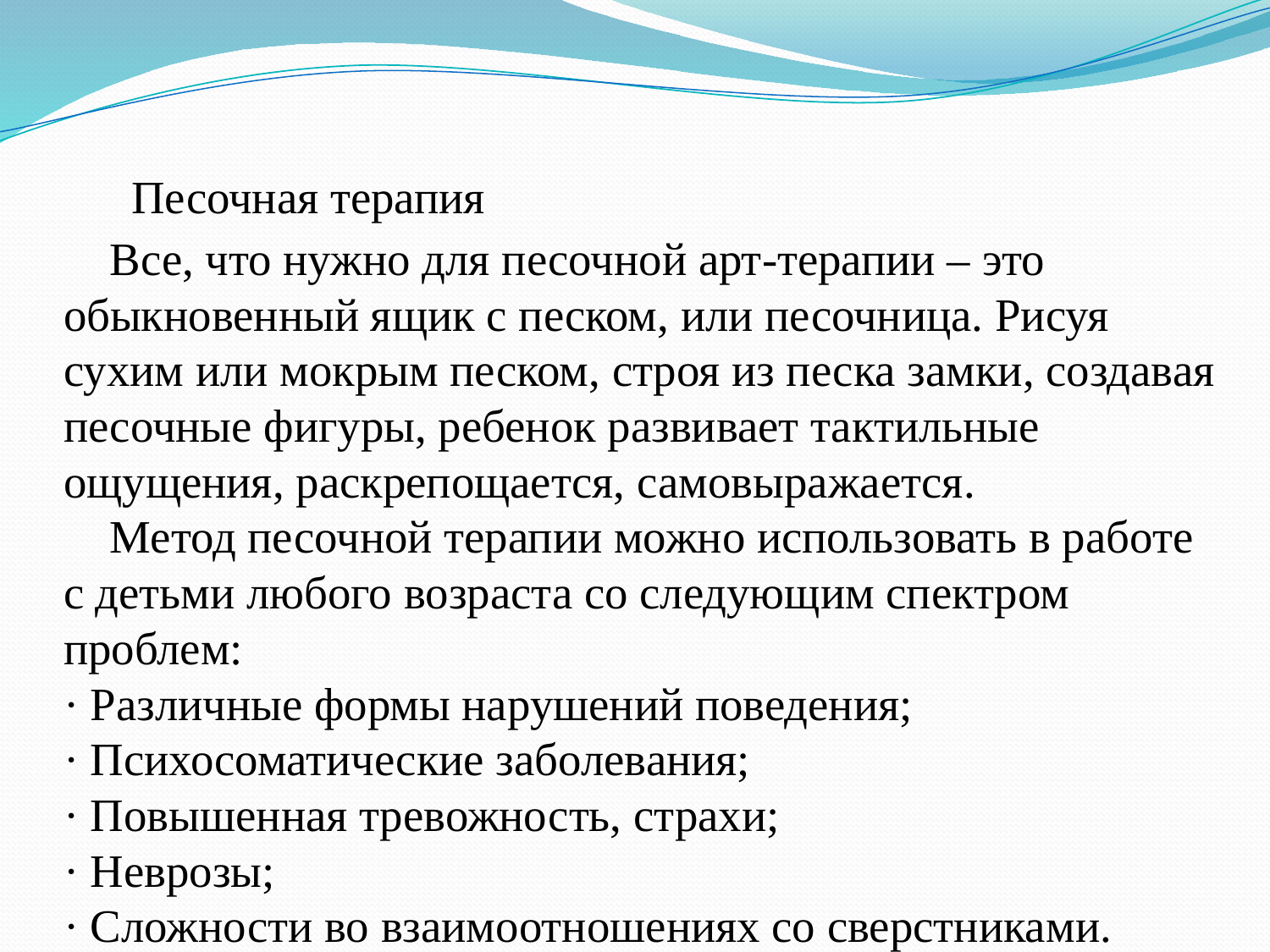

# Песочная терапия Все, что нужно для песочной арт-терапии – это обыкновенный ящик с песком, или песочница. Рисуя сухим или мокрым песком, строя из песка замки, создавая песочные фигуры, ребенок развивает тактильные ощущения, раскрепощается, самовыражается. Метод песочной терапии можно использовать в работе с детьми любого возраста со следующим спектром проблем: · Различные формы нарушений поведения; · Психосоматические заболевания; · Повышенная тревожность, страхи; · Неврозы; · Сложности во взаимоотношениях со сверстниками.